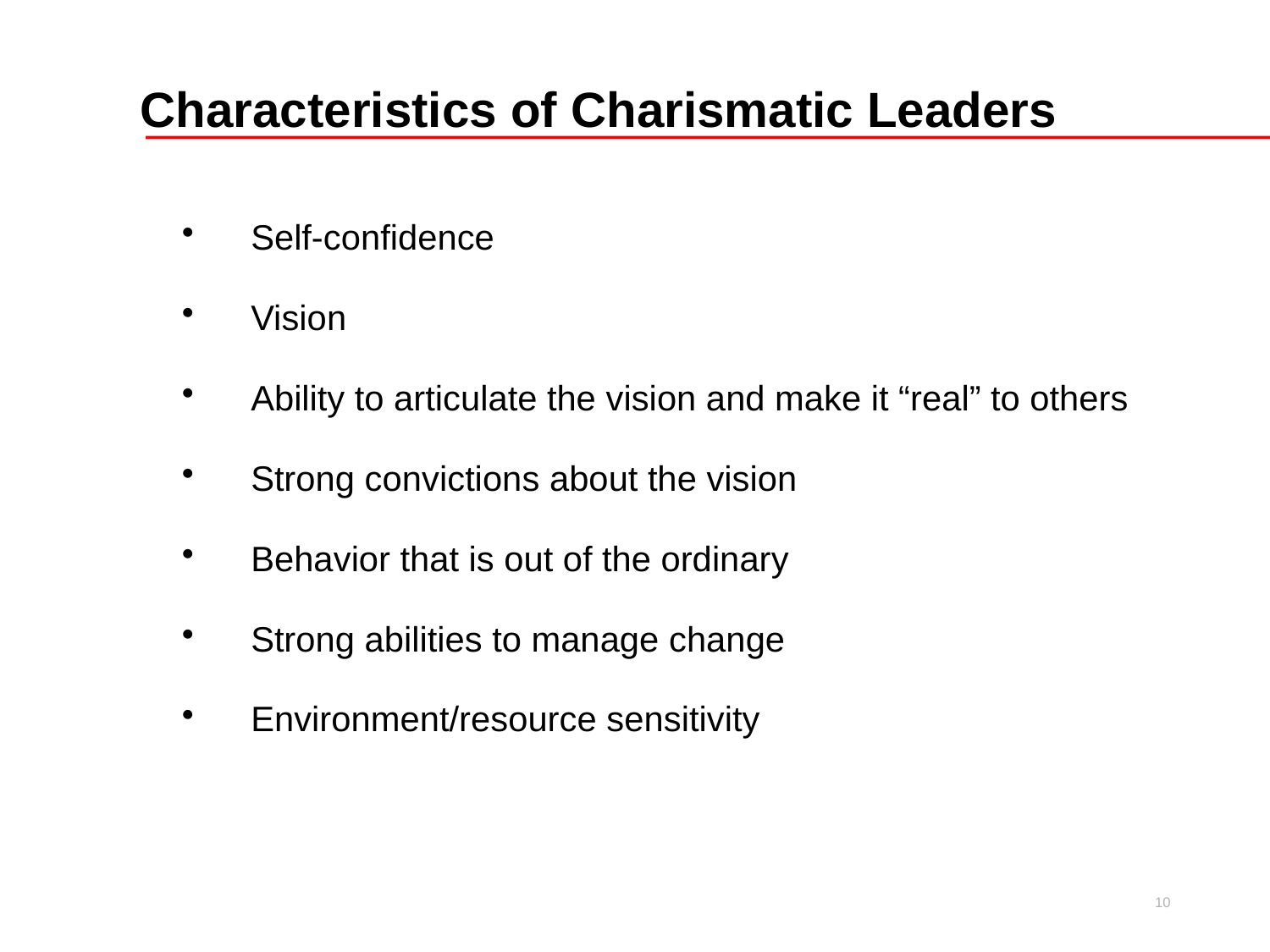

Characteristics of Charismatic Leaders
	Self-confidence

 	Vision

 	Ability to articulate the vision and make it “real” to others

 	Strong convictions about the vision

 	Behavior that is out of the ordinary

 	Strong abilities to manage change

 	Environment/resource sensitivity
10